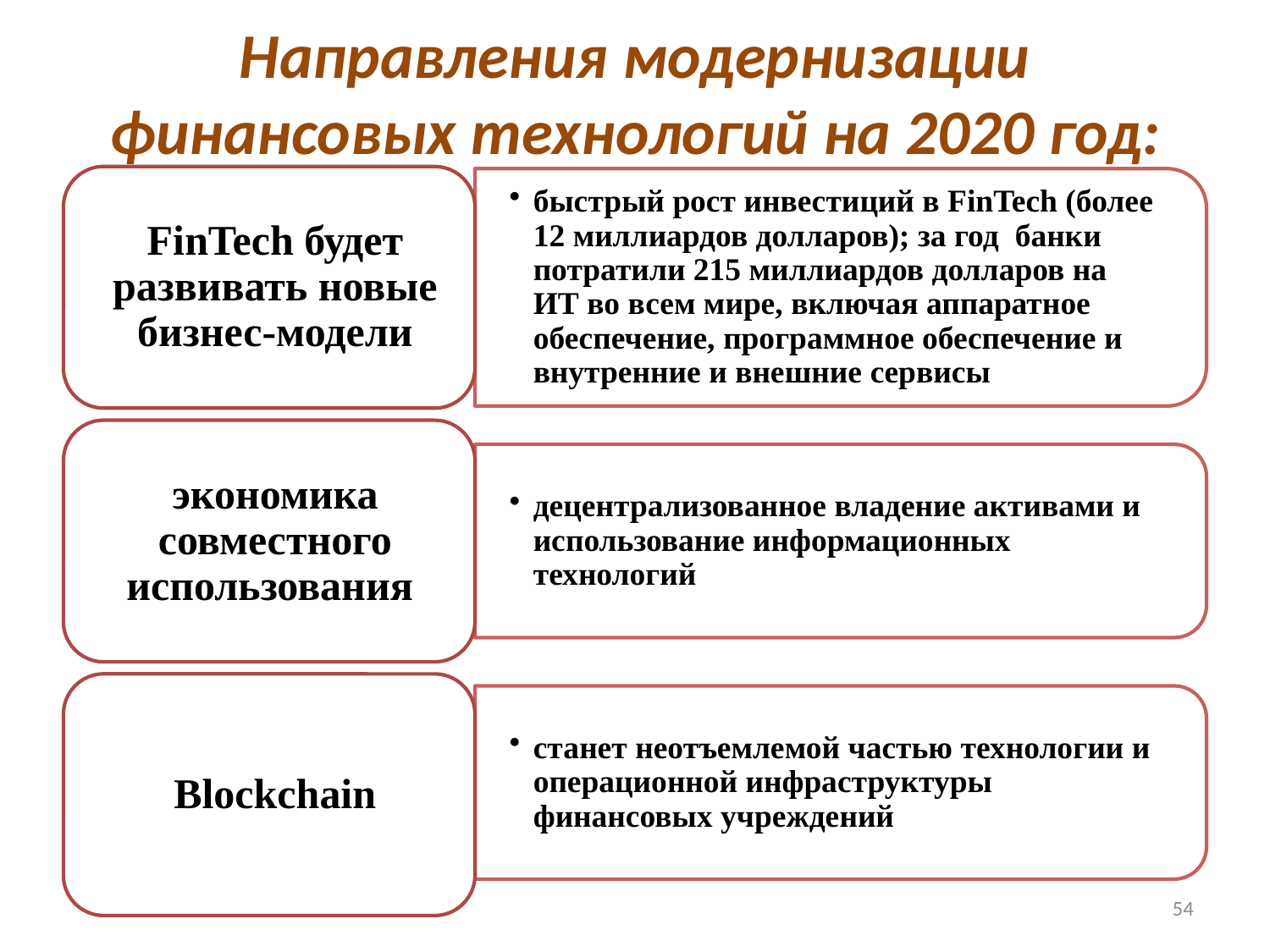

# Направления модернизации финансовых технологий на 2020 год:
быстрый рост инвестиций в FinTech (более 12 миллиардов долларов); за год  банки потратили 215 миллиардов долларов на ИТ во всем мире, включая аппаратное обеспечение, программное обеспечение и внутренние и внешние сервисы
FinTech будет развивать новые бизнес-модели
децентрализованное владение активами и использование информационных технологий
экономика совместного использования
станет неотъемлемой частью технологии и операционной инфраструктуры финансовых учреждений
Blockchain
54